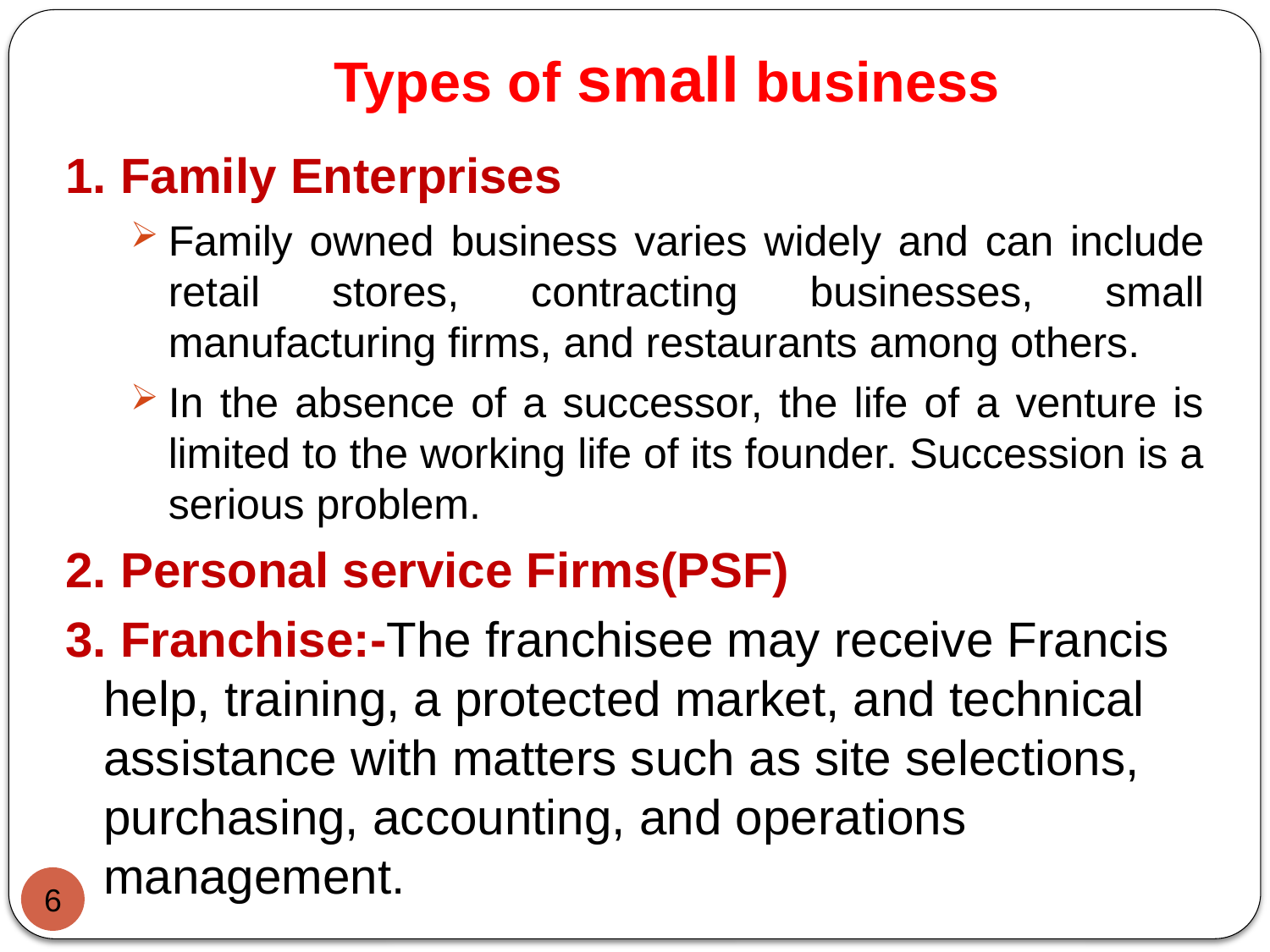

# Types of small business
1. Family Enterprises
Family owned business varies widely and can include retail stores, contracting businesses, small manufacturing firms, and restaurants among others.
In the absence of a successor, the life of a venture is limited to the working life of its founder. Succession is a serious problem.
2. Personal service Firms(PSF)
3. Franchise:-The franchisee may receive Francis help, training, a protected market, and technical assistance with matters such as site selections, purchasing, accounting, and operations management.

6